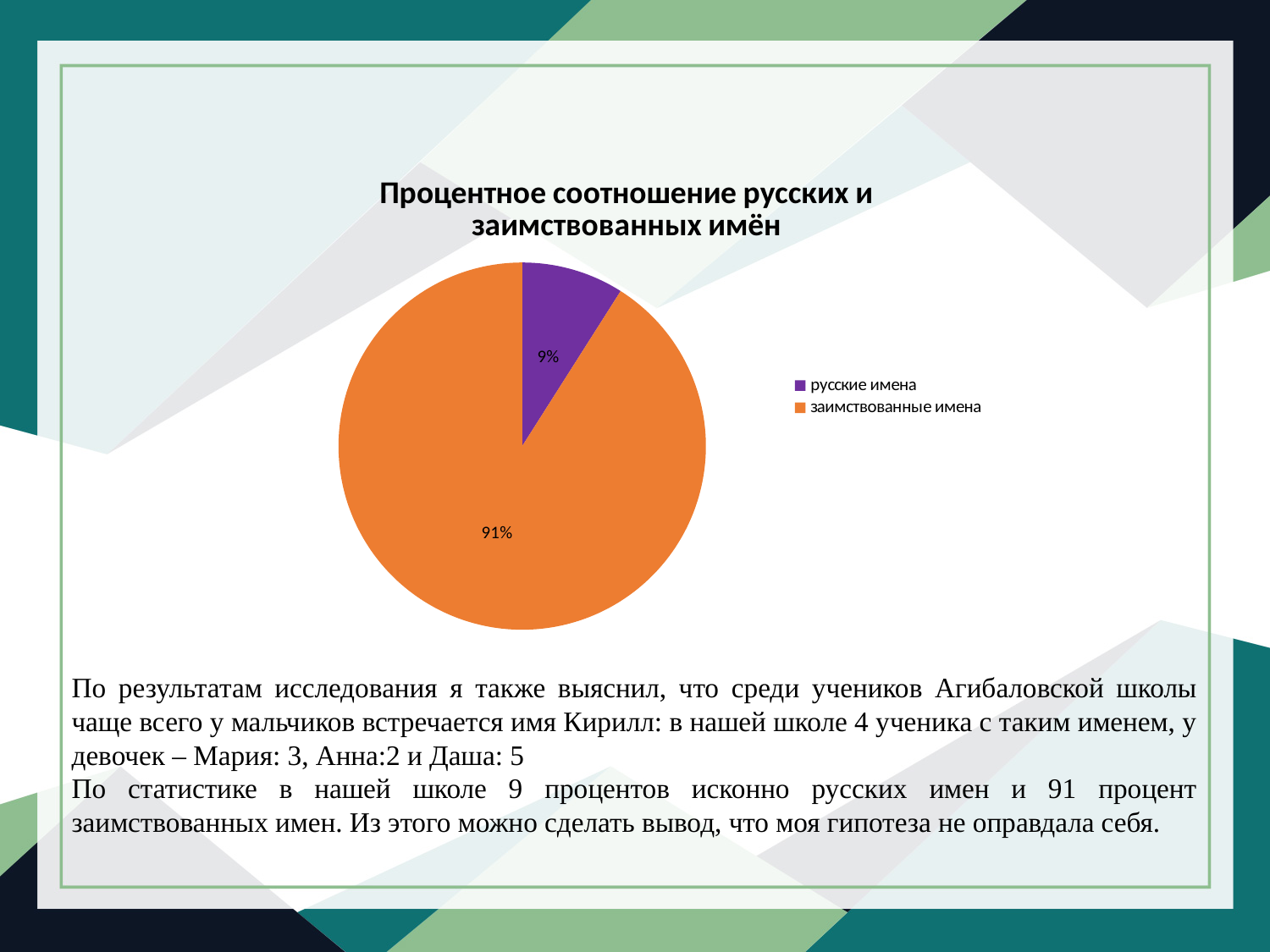

### Chart: Процентное соотношение русских и заимствованных имён

| Category |  |
|---|---|
| русские имена | 0.09000000000000002 |
| заимствованные имена | 0.91 |
По результатам исследования я также выяснил, что среди учеников Агибаловской школы чаще всего у мальчиков встречается имя Кирилл: в нашей школе 4 ученика с таким именем, у девочек – Мария: 3, Анна:2 и Даша: 5
По статистике в нашей школе 9 процентов исконно русских имен и 91 процент заимствованных имен. Из этого можно сделать вывод, что моя гипотеза не оправдала себя.